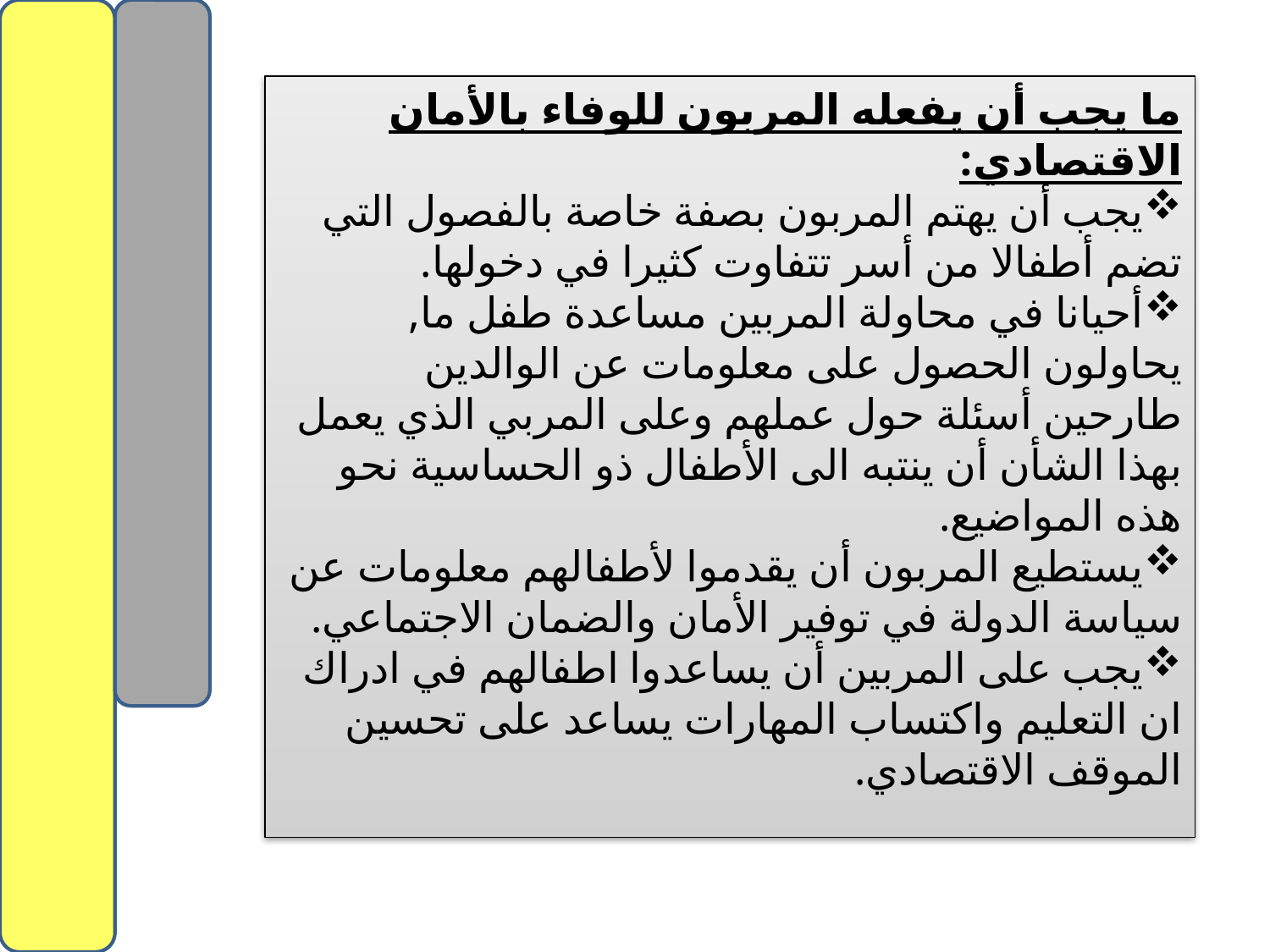

ما يجب أن يفعله المربون للوفاء بالأمان الاقتصادي:
يجب أن يهتم المربون بصفة خاصة بالفصول التي تضم أطفالا من أسر تتفاوت كثيرا في دخولها.
أحيانا في محاولة المربين مساعدة طفل ما, يحاولون الحصول على معلومات عن الوالدين طارحين أسئلة حول عملهم وعلى المربي الذي يعمل بهذا الشأن أن ينتبه الى الأطفال ذو الحساسية نحو هذه المواضيع.
يستطيع المربون أن يقدموا لأطفالهم معلومات عن سياسة الدولة في توفير الأمان والضمان الاجتماعي.
يجب على المربين أن يساعدوا اطفالهم في ادراك ان التعليم واكتساب المهارات يساعد على تحسين الموقف الاقتصادي.